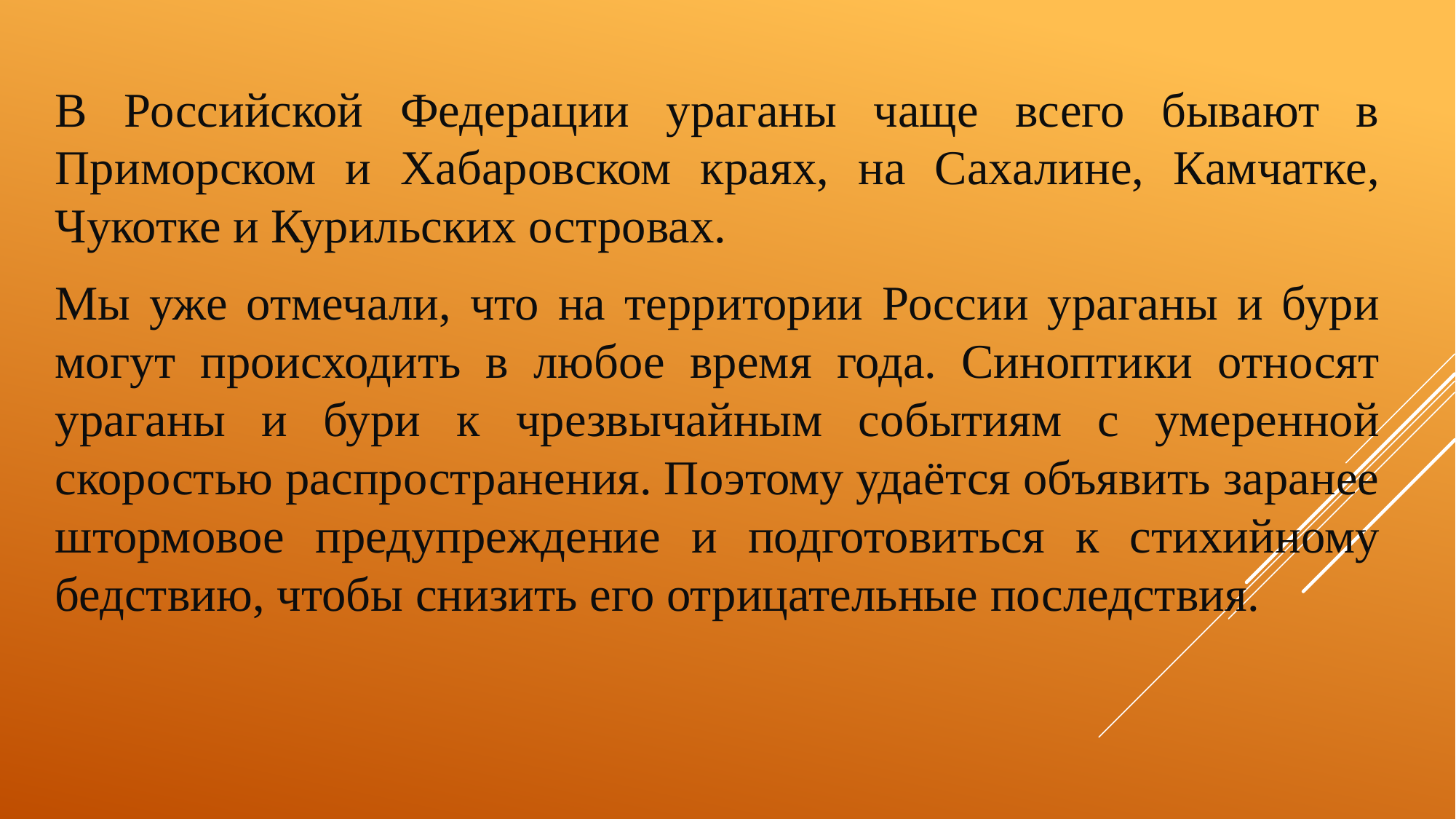

В Российской Федерации ураганы чаще всего бывают в Приморском и Хабаровском краях, на Сахалине, Камчатке, Чукотке и Курильских островах.
	Мы уже отмечали, что на территории России ураганы и бури могут происходить в любое время года. Синоптики относят ураганы и бури к чрезвычайным событиям с умеренной скоростью распространения. Поэтому удаётся объявить заранее штормовое предупреждение и подготовиться к стихийному бедствию, чтобы снизить его отрицательные последствия.